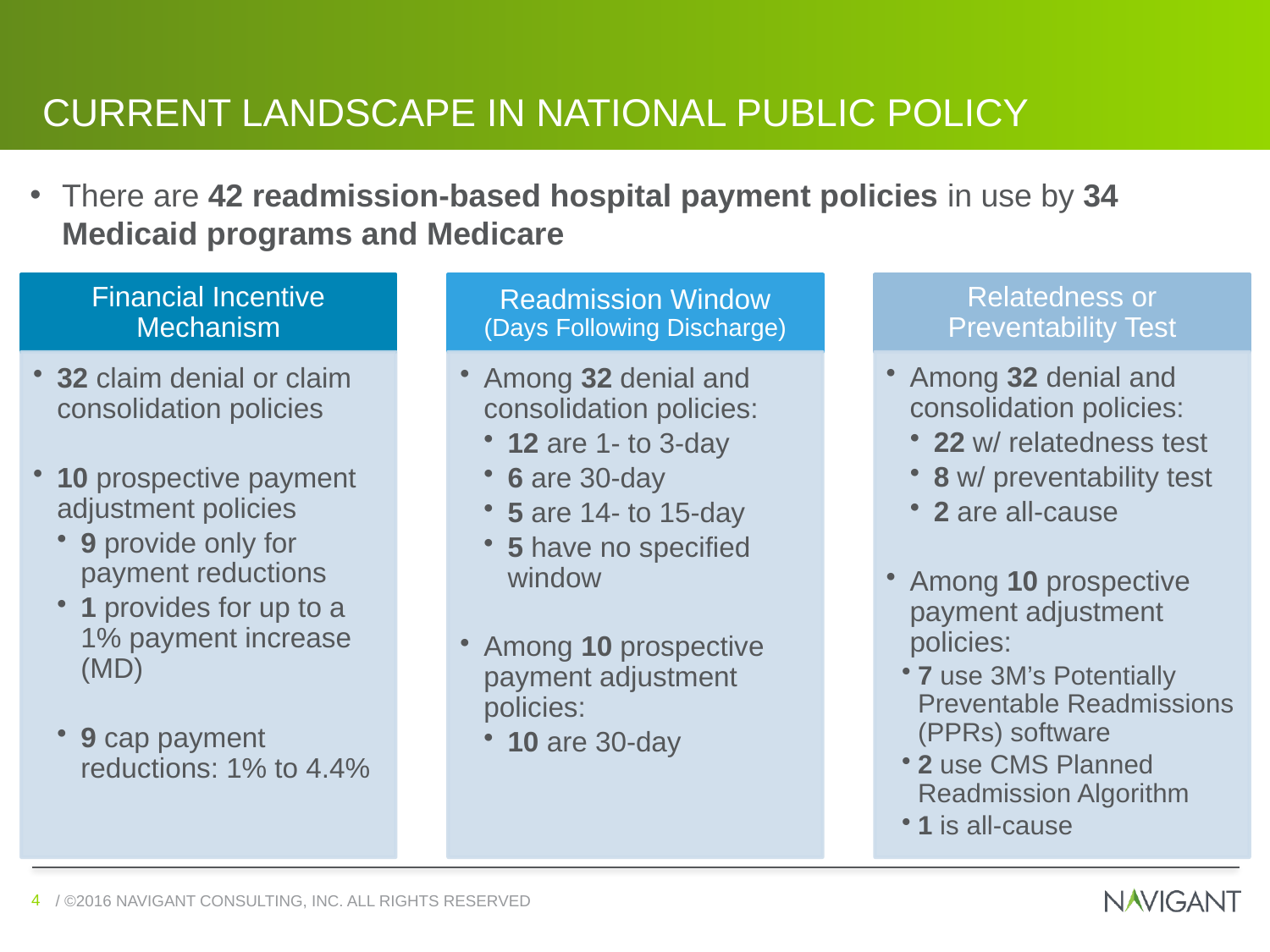

# Current Landscape in National Public Policy
There are 42 readmission-based hospital payment policies in use by 34 Medicaid programs and Medicare
Financial Incentive Mechanism
32 claim denial or claim consolidation policies

10 prospective payment adjustment policies
9 provide only for payment reductions
1 provides for up to a 1% payment increase (MD)

9 cap payment reductions: 1% to 4.4%

Readmission Window (Days Following Discharge)
Among 32 denial and consolidation policies:
12 are 1- to 3-day
6 are 30-day
5 are 14- to 15-day
5 have no specified window

Among 10 prospective payment adjustment policies:
10 are 30-day
Relatedness or Preventability Test
Among 32 denial and consolidation policies:
22 w/ relatedness test
8 w/ preventability test
2 are all-cause

Among 10 prospective payment adjustment policies:
7 use 3M’s Potentially Preventable Readmissions (PPRs) software
2 use CMS Planned Readmission Algorithm
1 is all-cause